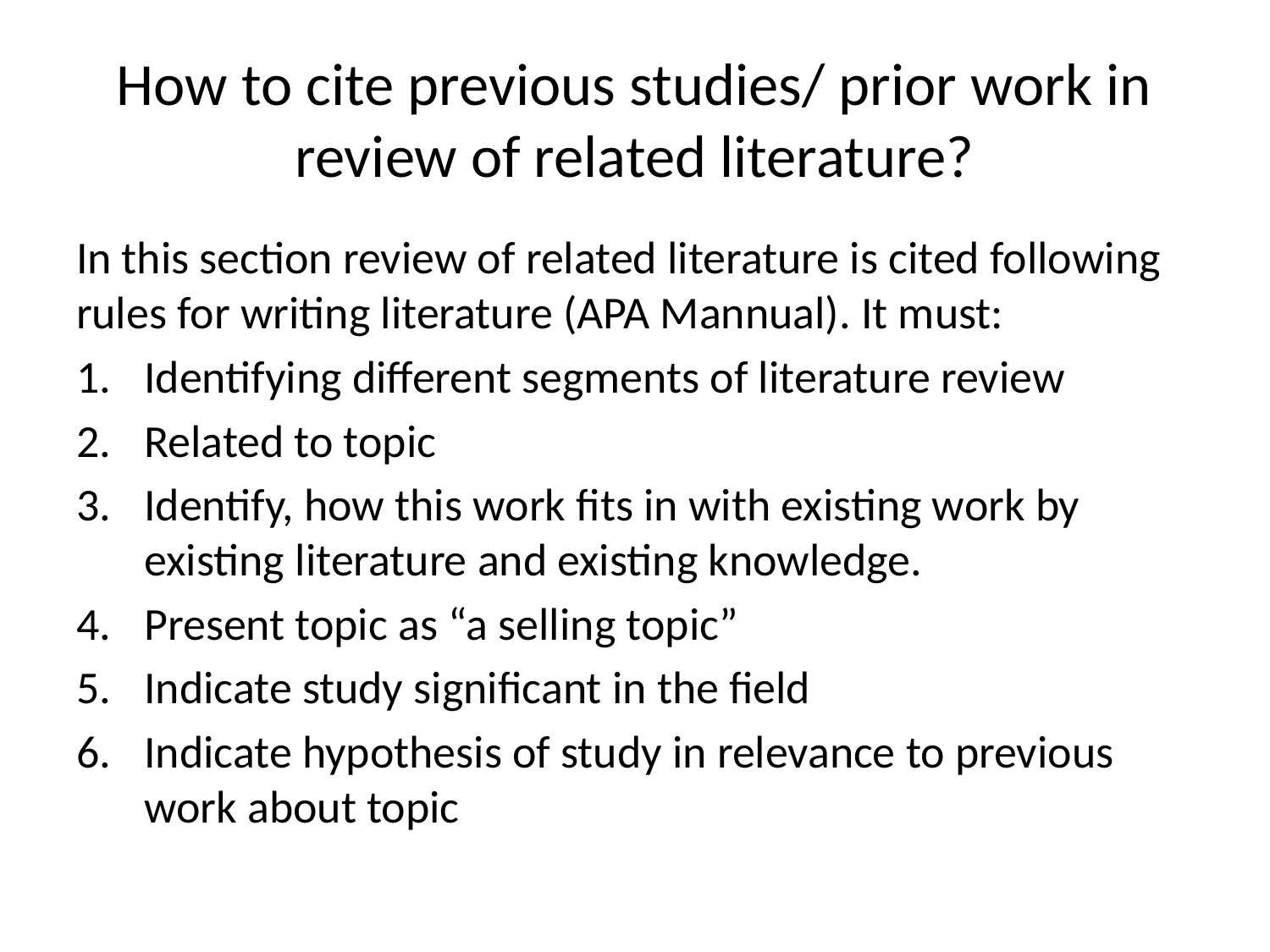

# How to cite previous studies/ prior work in review of related literature?
In this section review of related literature is cited following rules for writing literature (APA Mannual). It must:
Identifying different segments of literature review
Related to topic
Identify, how this work fits in with existing work by existing literature and existing knowledge.
Present topic as “a selling topic”
Indicate study significant in the field
Indicate hypothesis of study in relevance to previous work about topic